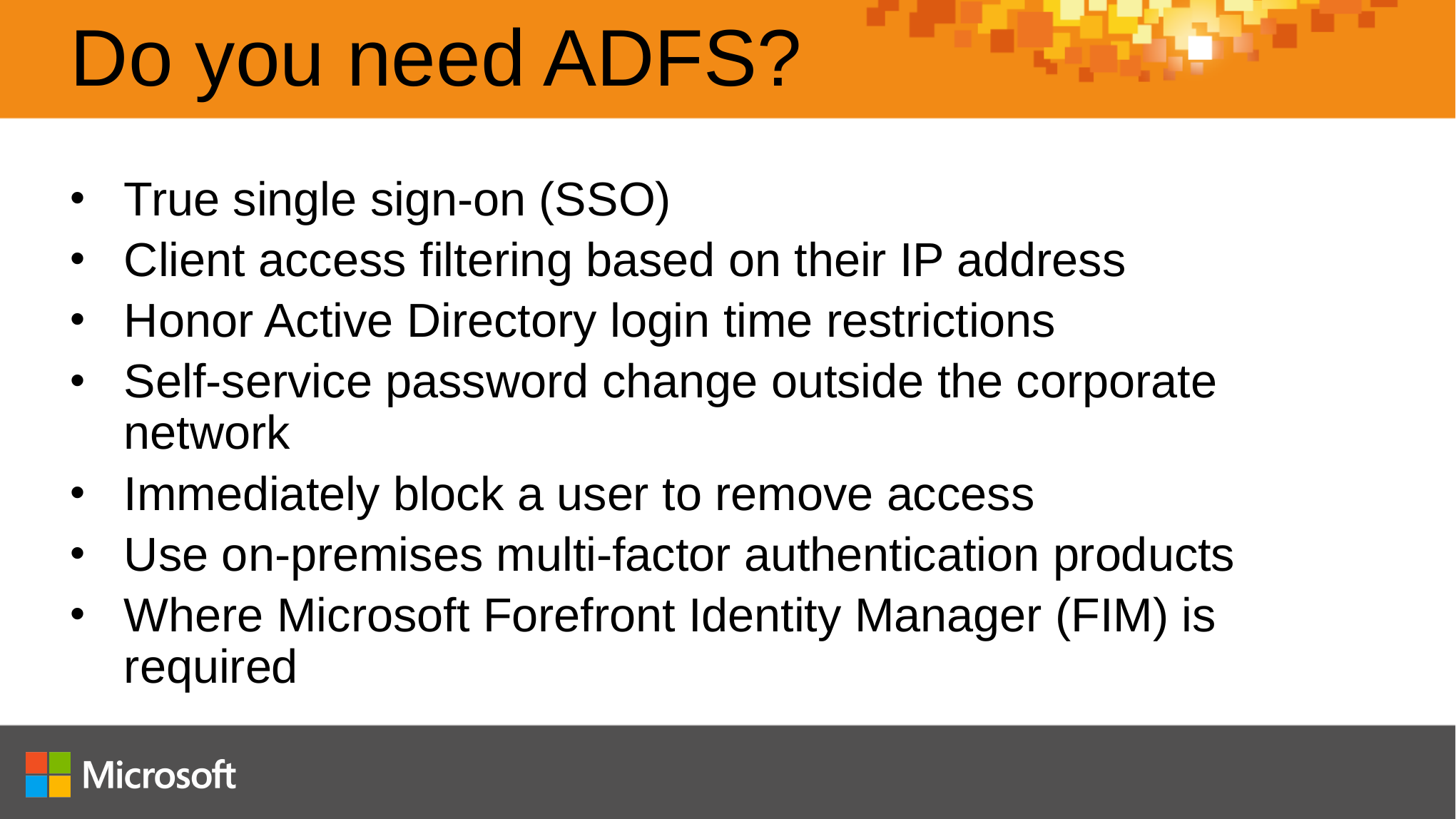

Do you need ADFS?
True single sign-on (SSO)
Client access filtering based on their IP address
Honor Active Directory login time restrictions
Self-service password change outside the corporate network
Immediately block a user to remove access
Use on-premises multi-factor authentication products
Where Microsoft Forefront Identity Manager (FIM) is required